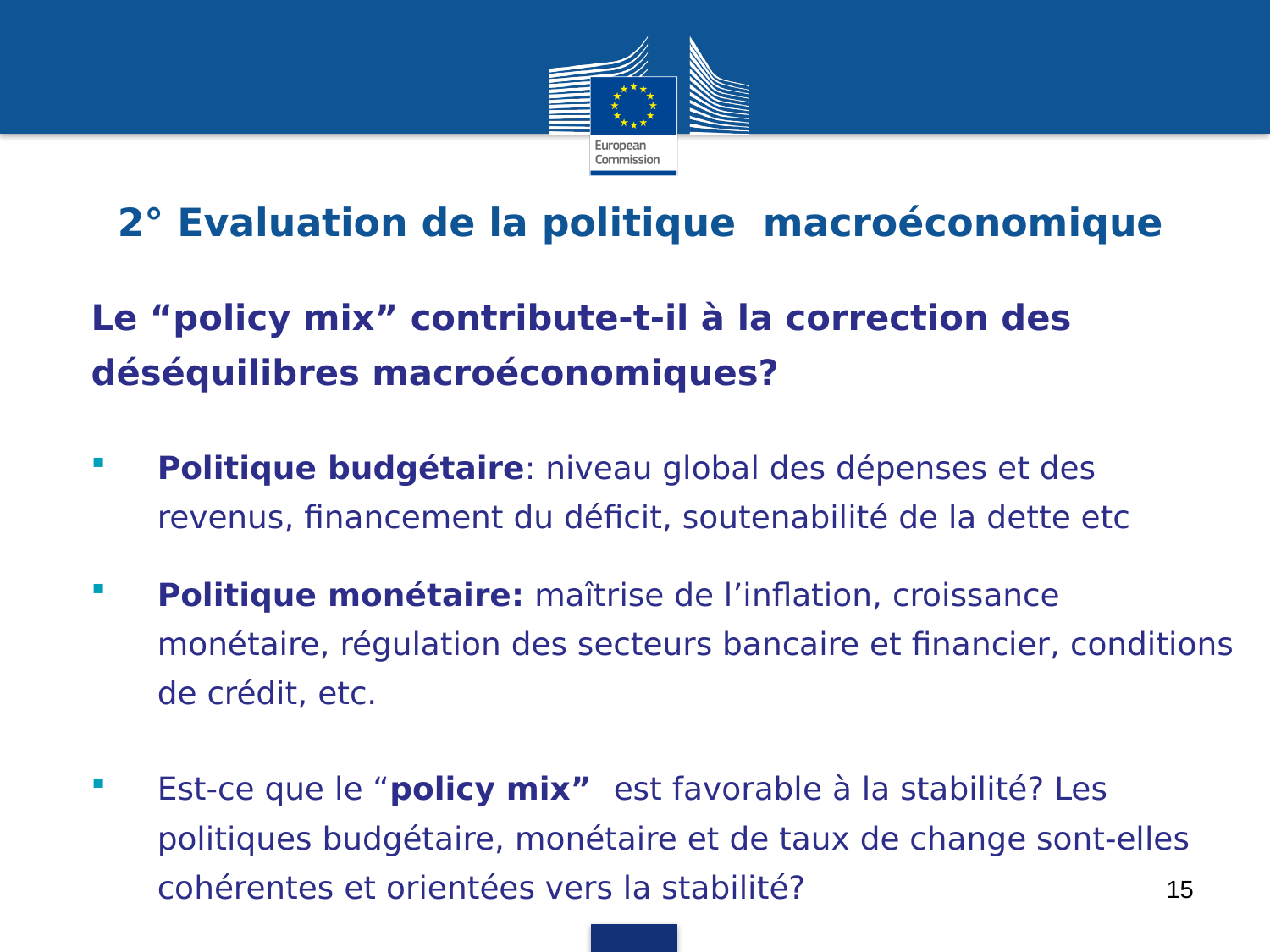

# 2° Evaluation de la politique  macroéconomique
Le “policy mix” contribute-t-il à la correction des déséquilibres macroéconomiques?

Politique budgétaire: niveau global des dépenses et des revenus, financement du déficit, soutenabilité de la dette etc

Politique monétaire: maîtrise de l’inflation, croissance monétaire, régulation des secteurs bancaire et financier, conditions de crédit, etc.

Est-ce que le “policy mix”  est favorable à la stabilité? Les politiques budgétaire, monétaire et de taux de change sont-elles cohérentes et orientées vers la stabilité?

15